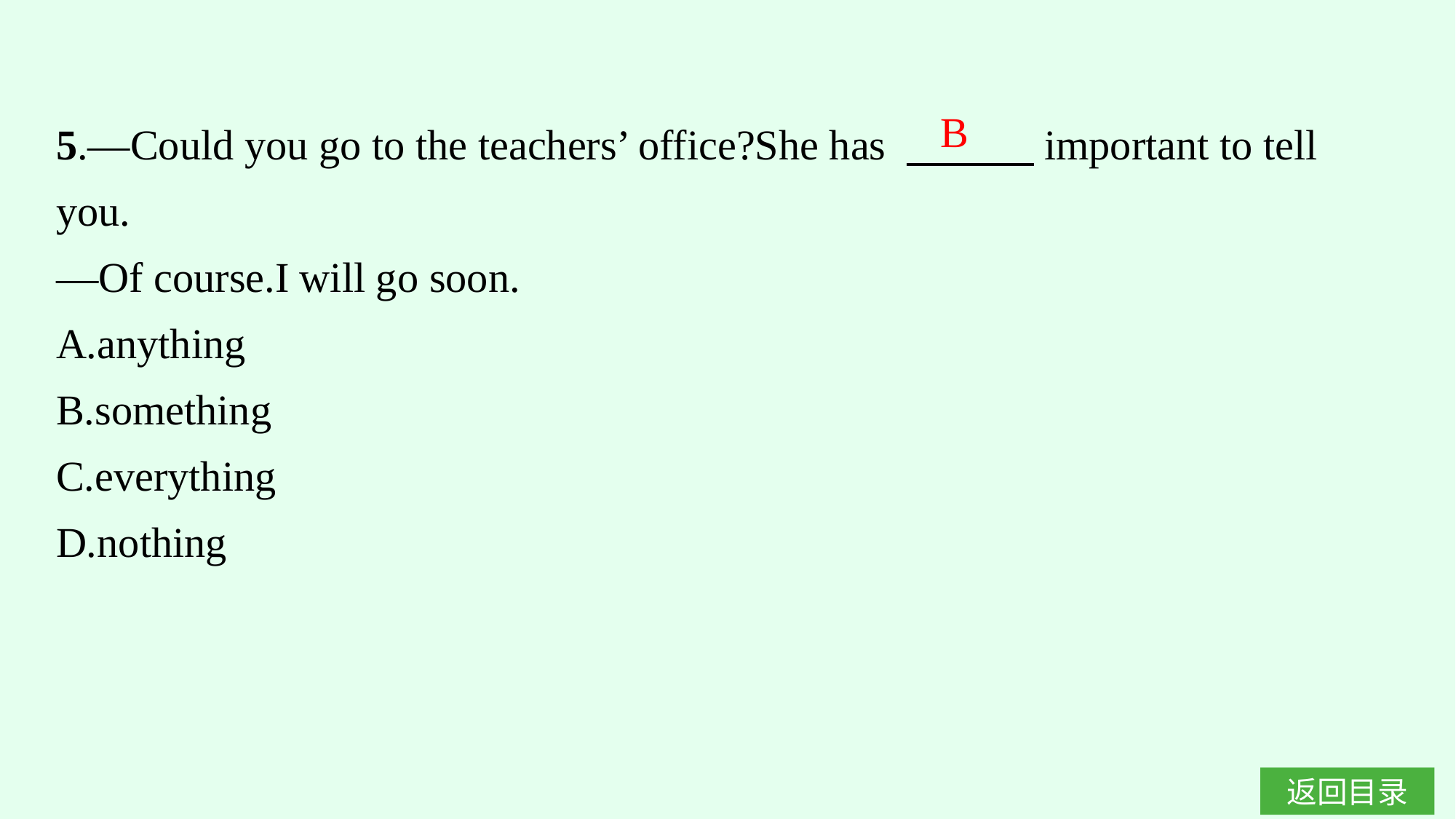

5.—Could you go to the teachers’ office?She has 　　　important to tell you.
—Of course.I will go soon.
A.anything
B.something
C.everything
D.nothing
B